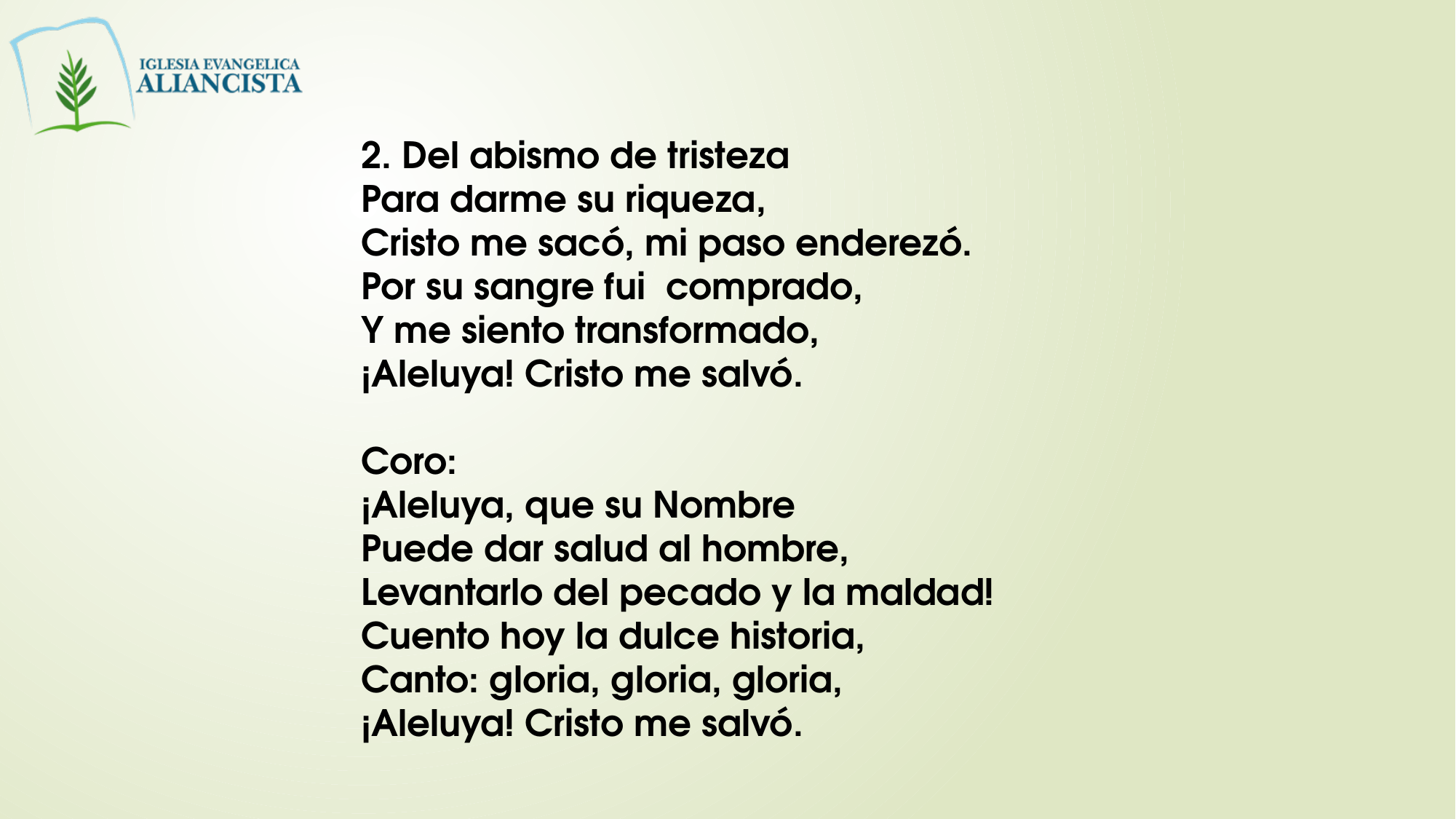

2. Del abismo de tristeza
Para darme su riqueza,
Cristo me sacó, mi paso enderezó.
Por su sangre fui  comprado,
Y me siento transformado,
¡Aleluya! Cristo me salvó.

Coro:
¡Aleluya, que su Nombre
Puede dar salud al hombre,
Levantarlo del pecado y la maldad!
Cuento hoy la dulce historia,
Canto: gloria, gloria, gloria,
¡Aleluya! Cristo me salvó.